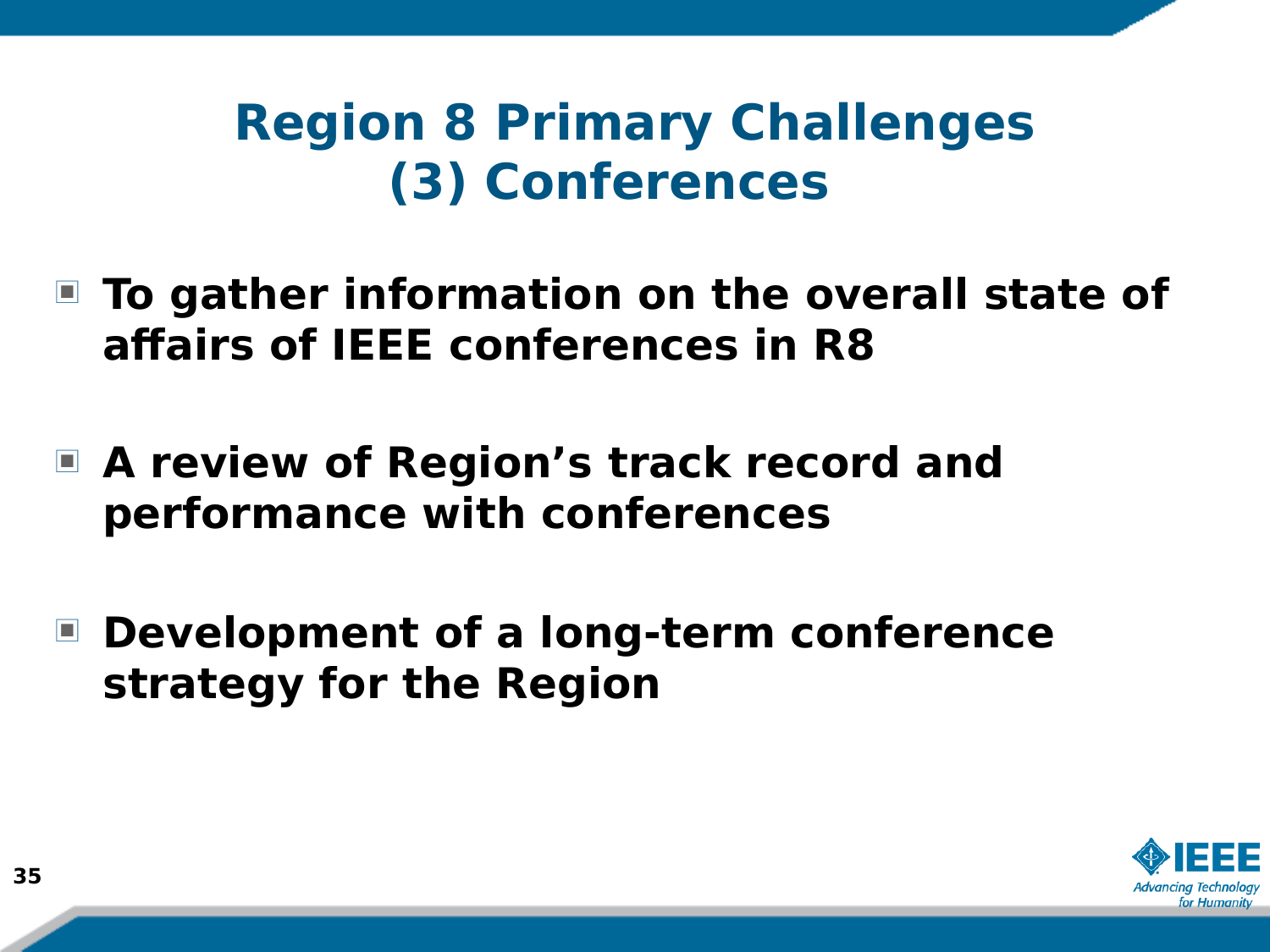

# Region 8 Primary Challenges (3) Conferences

To gather information on the overall state of affairs of IEEE conferences in R8

A review of Region’s track record and performance with conferences

Development of a long-term conference strategy for the Region
35